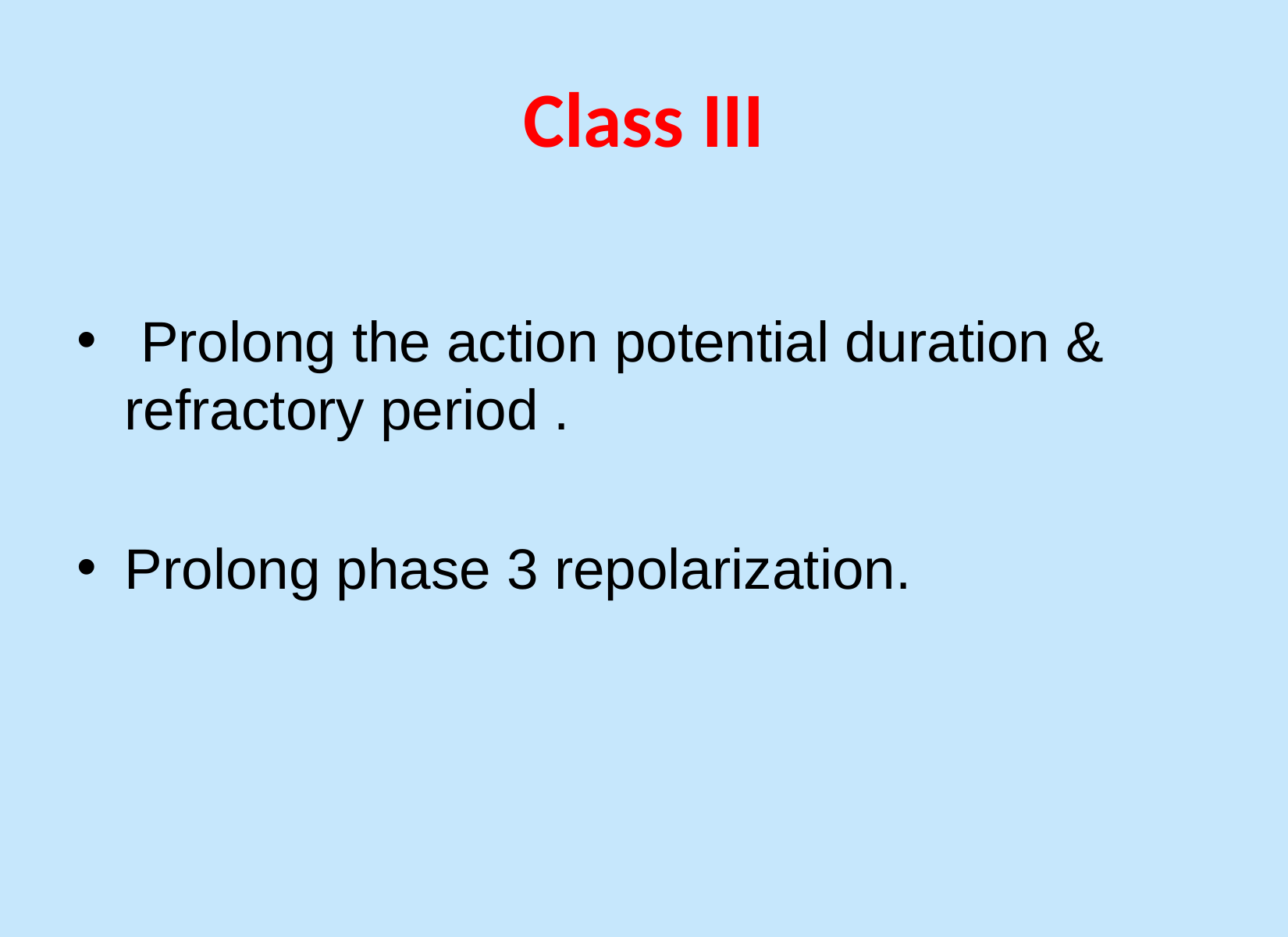

# Class III

 Prolong the action potential duration & refractory period .

Prolong phase 3 repolarization.